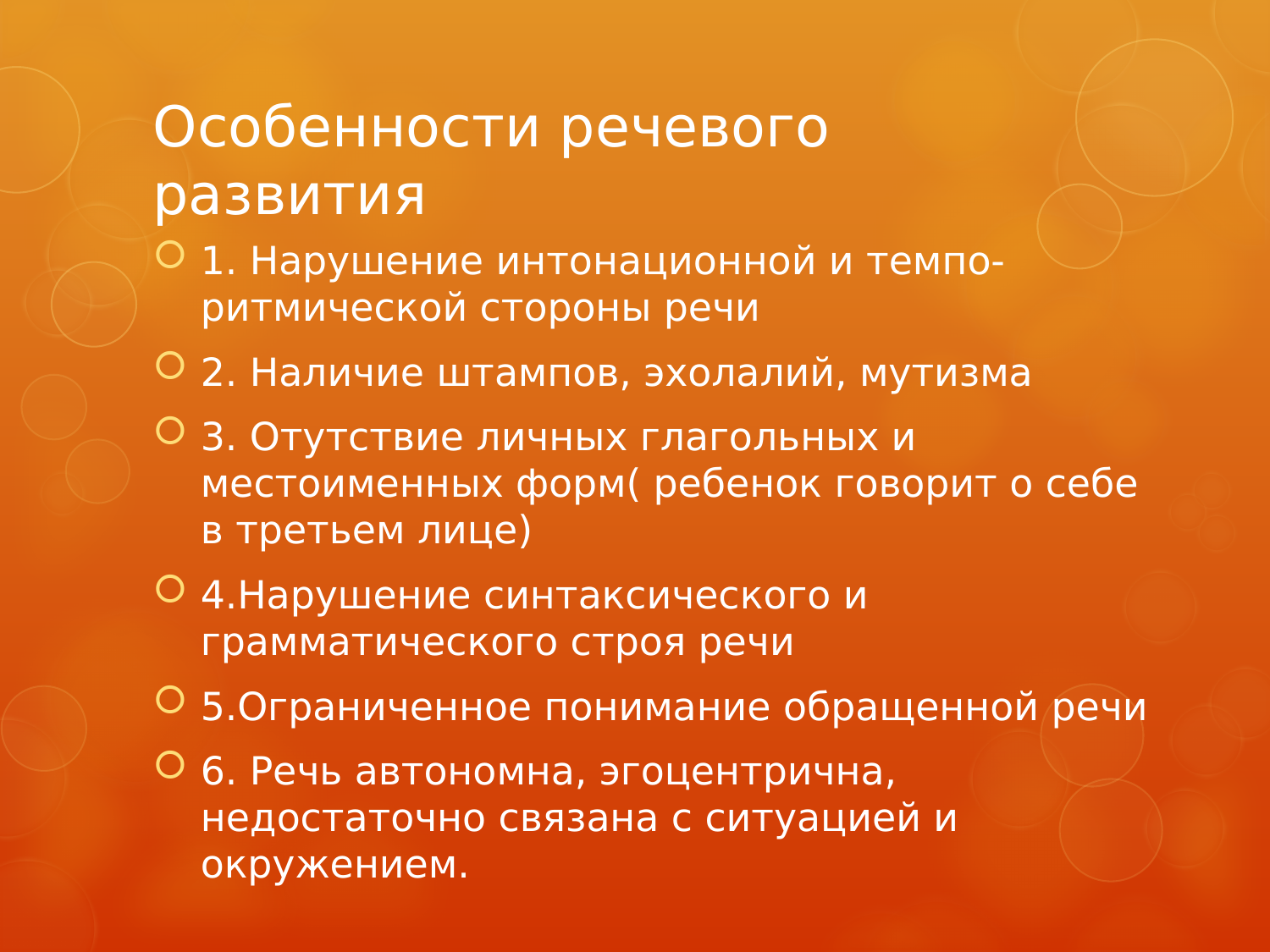

# Особенности речевого развития
1. Нарушение интонационной и темпо-ритмической стороны речи
2. Наличие штампов, эхолалий, мутизма
3. Отутствие личных глагольных и местоименных форм( ребенок говорит о себе в третьем лице)
4.Нарушение синтаксического и грамматического строя речи
5.Ограниченное понимание обращенной речи
6. Речь автономна, эгоцентрична, недостаточно связана с ситуацией и окружением.